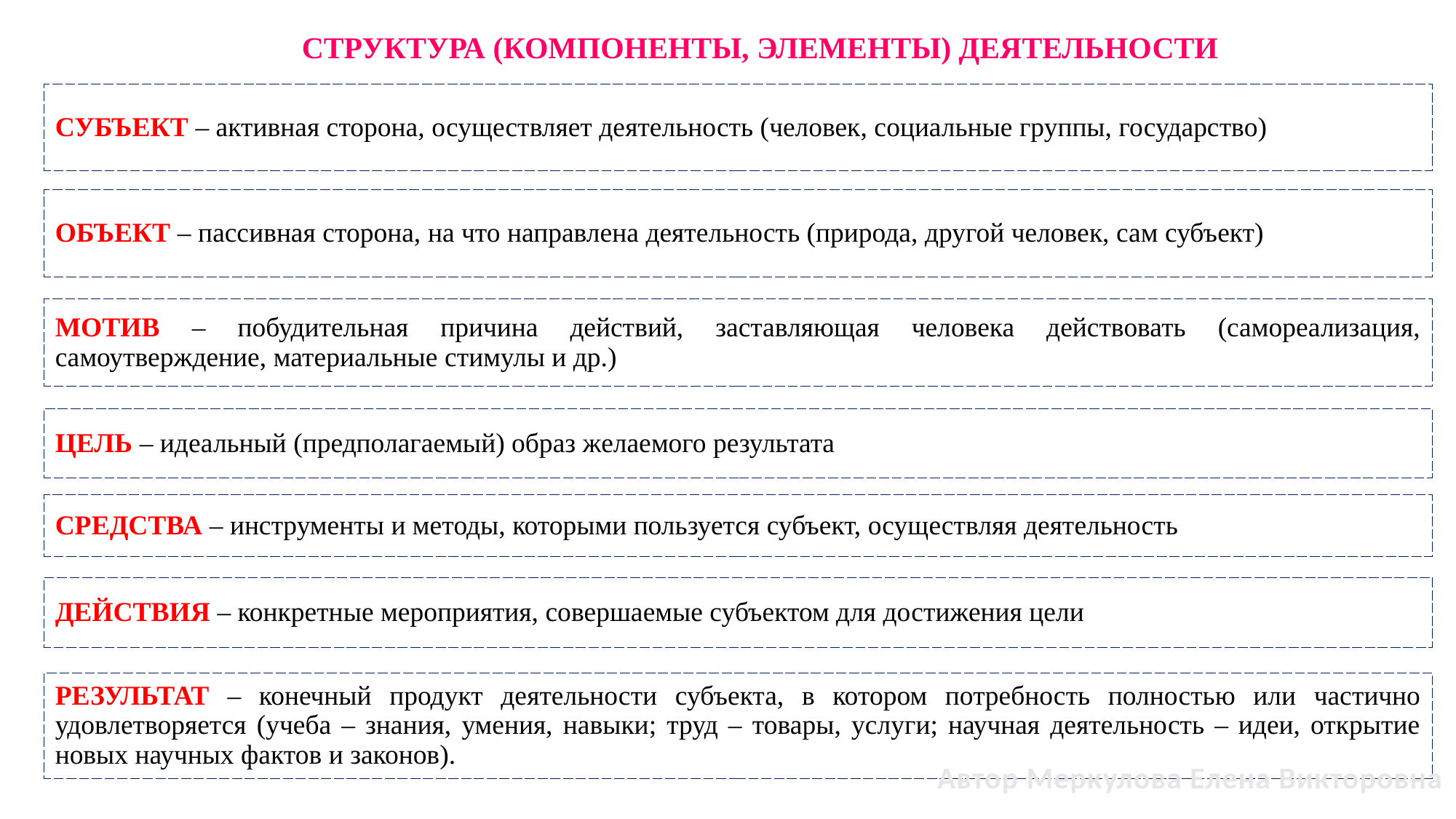

СТРУКТУРА (КОМПОНЕНТЫ, ЭЛЕМЕНТЫ) ДЕЯТЕЛЬНОСТИ
СУБЪЕКТ – активная сторона, осуществляет деятельность (человек, социальные группы, государство)
ОБЪЕКТ – пассивная сторона, на что направлена деятельность (природа, другой человек, сам субъект)
МОТИВ – побудительная причина действий, заставляющая человека действовать (самореализация, самоутверждение, материальные стимулы и др.)
ЦЕЛЬ – идеальный (предполагаемый) образ желаемого результата
СРЕДСТВА – инструменты и методы, которыми пользуется субъект, осуществляя деятельность
ДЕЙСТВИЯ – конкретные мероприятия, совершаемые субъектом для достижения цели
РЕЗУЛЬТАТ – конечный продукт деятельности субъекта, в котором потребность полностью или частично удовлетворяется (учеба – знания, умения, навыки; труд – товары, услуги; научная деятельность – идеи, открытие новых научных фактов и законов).
Автор Меркулова Елена Викторовна